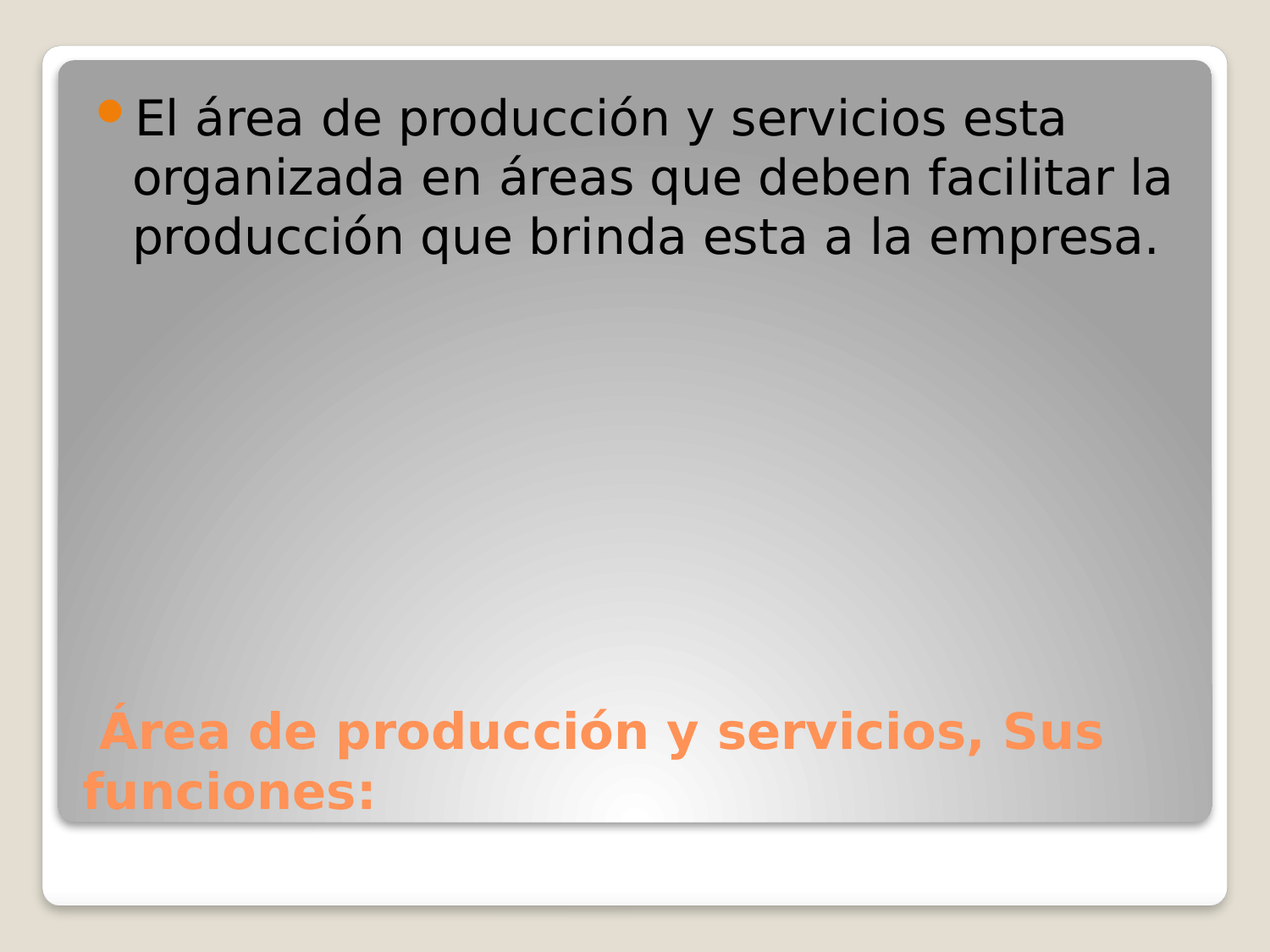

El área de producción y servicios esta organizada en áreas que deben facilitar la producción que brinda esta a la empresa.
# Área de producción y servicios, Sus funciones: